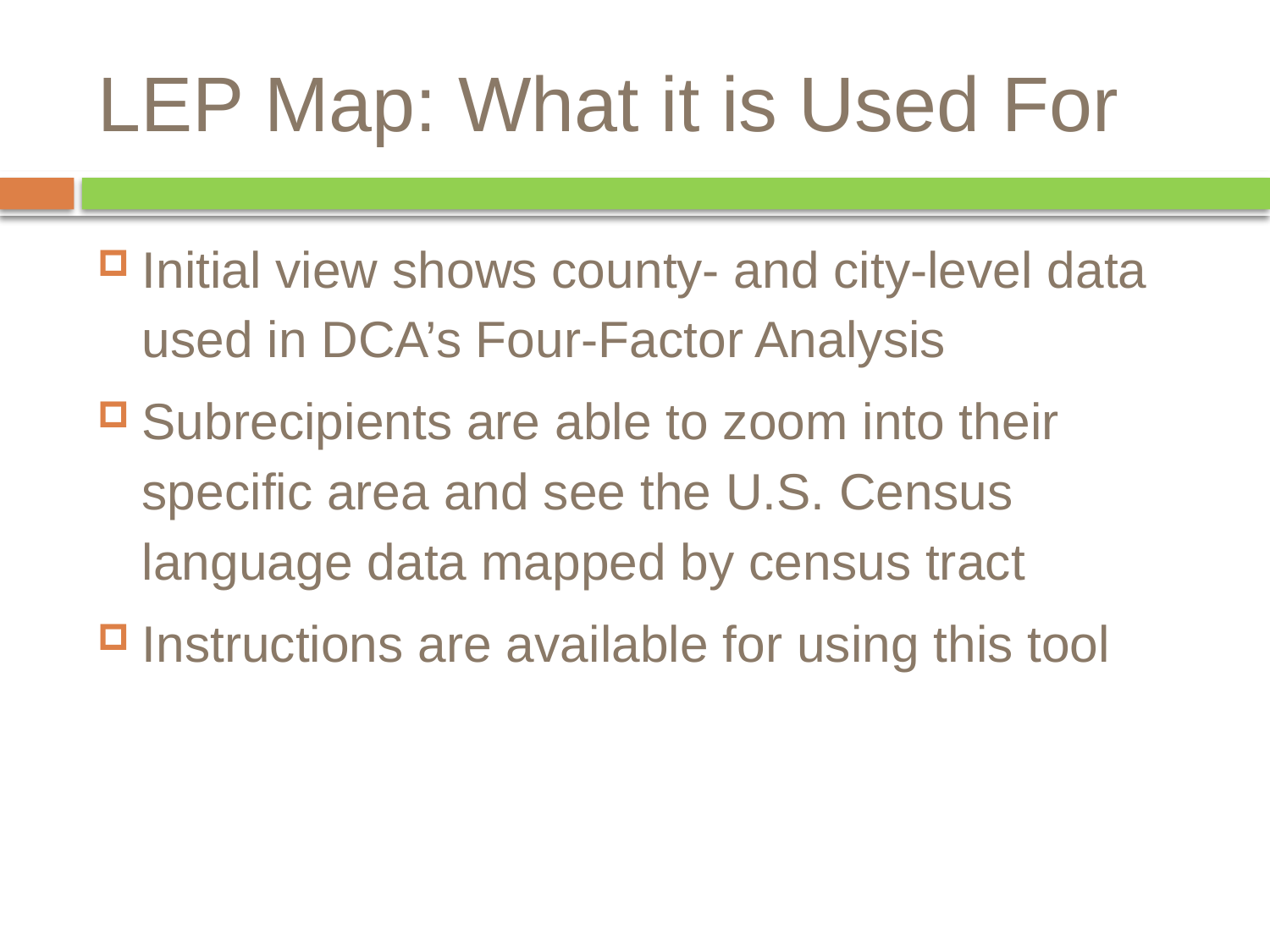

# LEP Map: What it is Used For
Initial view shows county- and city-level data used in DCA’s Four-Factor Analysis
Subrecipients are able to zoom into their specific area and see the U.S. Census language data mapped by census tract
Instructions are available for using this tool